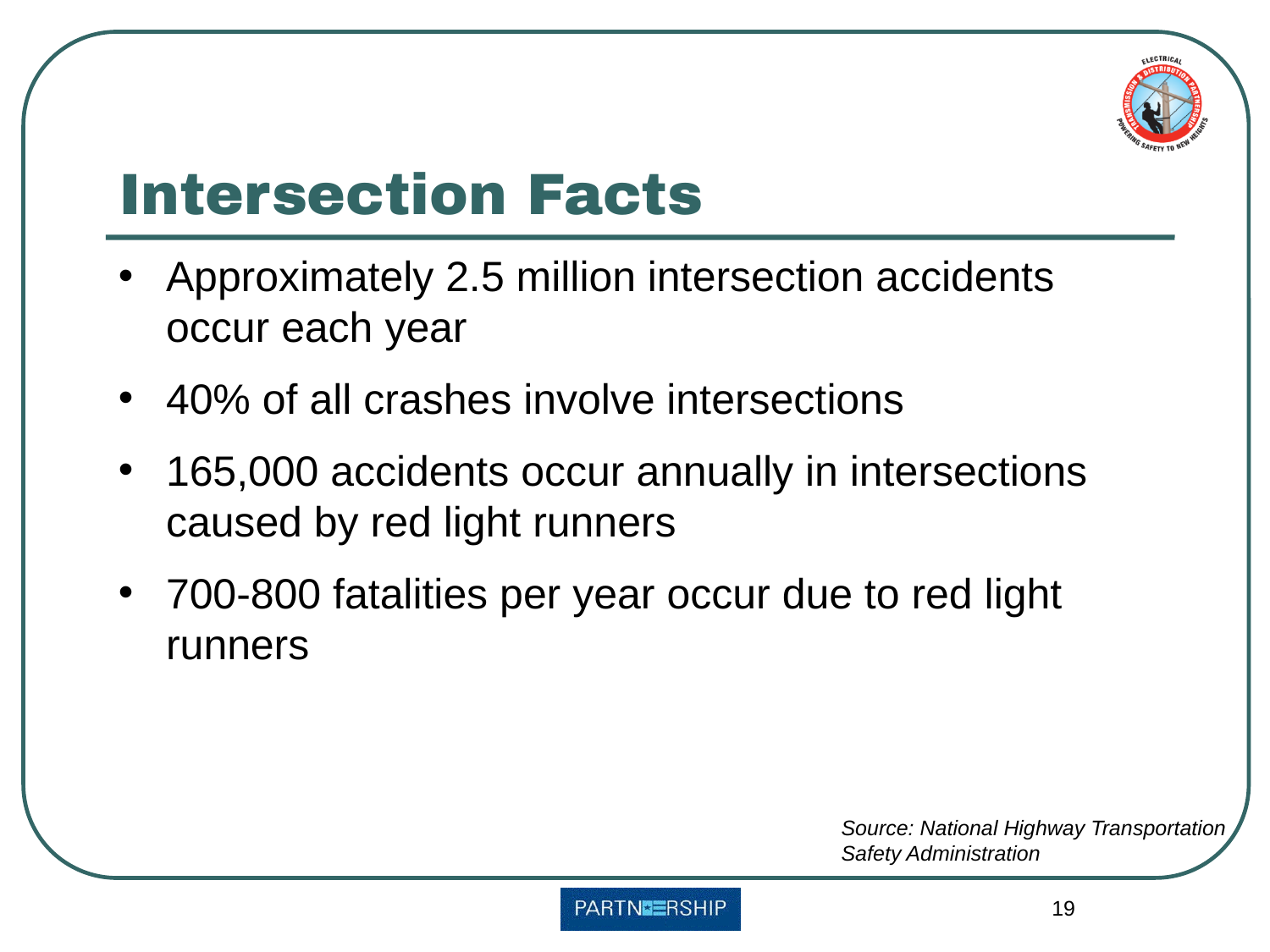

# Intersection Facts
Approximately 2.5 million intersection accidents occur each year
40% of all crashes involve intersections
165,000 accidents occur annually in intersections caused by red light runners
700-800 fatalities per year occur due to red light runners
Source: National Highway Transportation Safety Administration

19